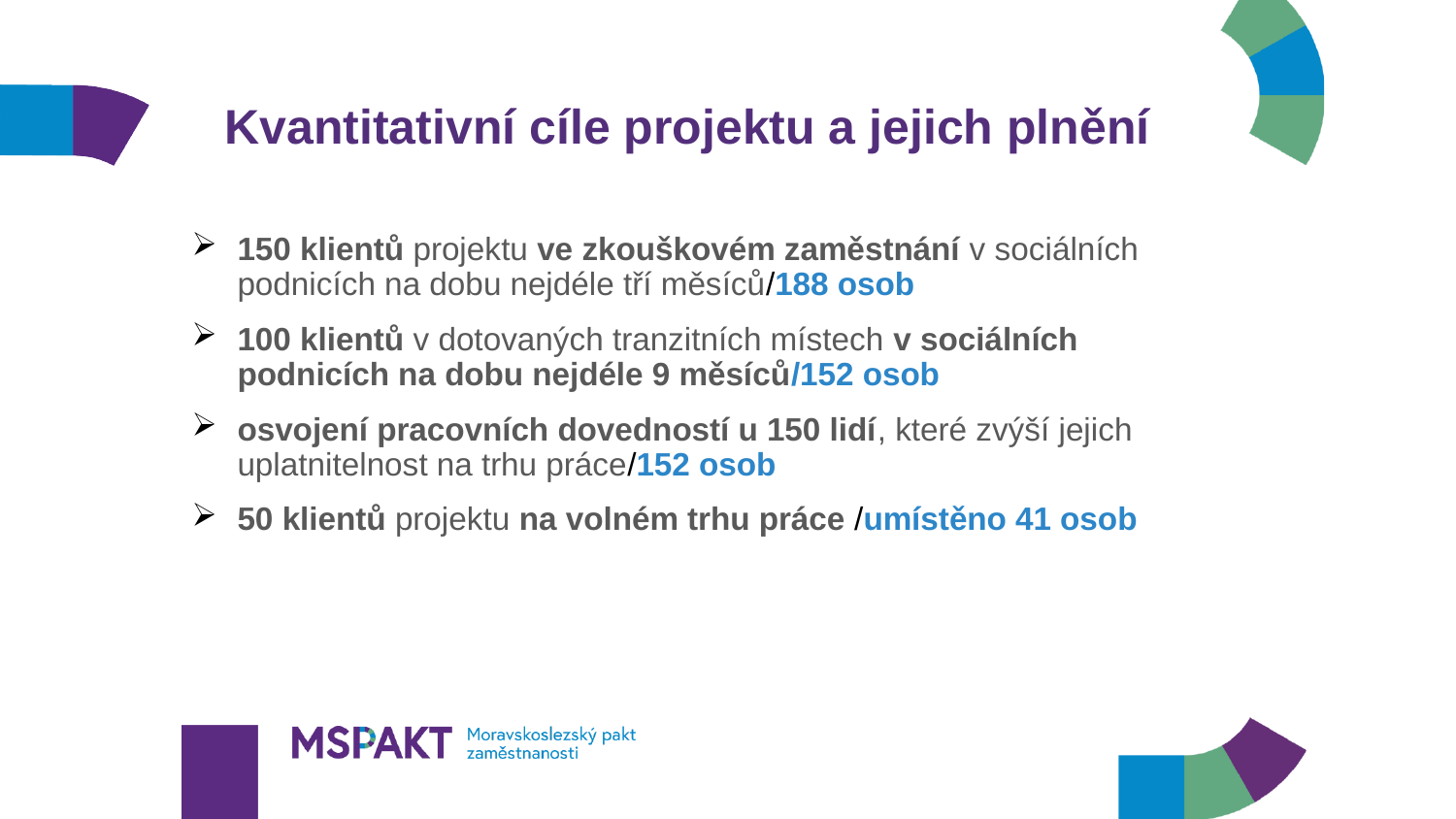

# Kvantitativní cíle projektu a jejich plnění
150 klientů projektu ve zkouškovém zaměstnání v sociálních podnicích na dobu nejdéle tří měsíců/188 osob
100 klientů v dotovaných tranzitních místech v sociálních podnicích na dobu nejdéle 9 měsíců/152 osob
osvojení pracovních dovedností u 150 lidí, které zvýší jejich uplatnitelnost na trhu práce/152 osob
50 klientů projektu na volném trhu práce /umístěno 41 osob